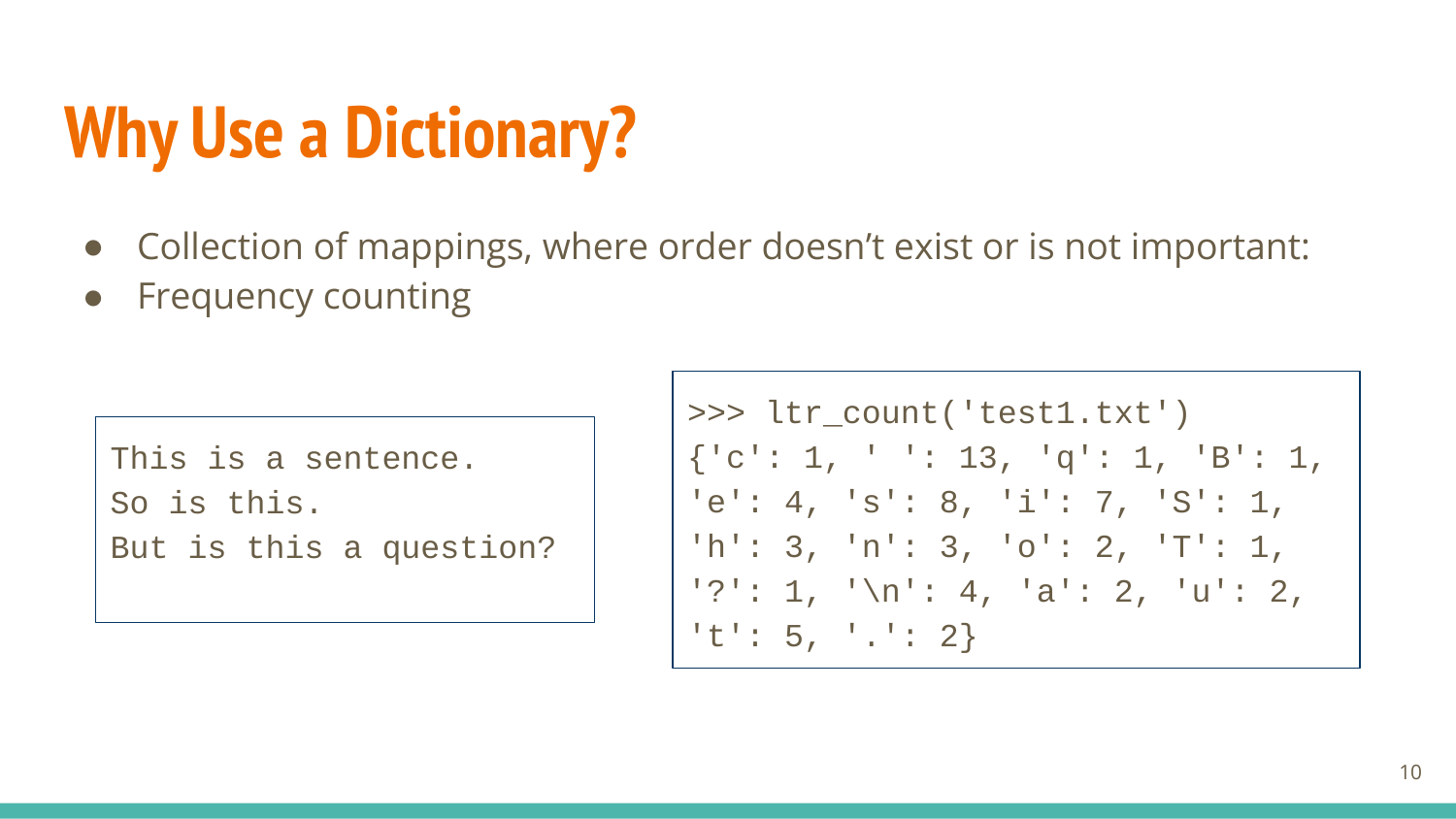

# Why Use a Dictionary?
Collection of mappings, where order doesn’t exist or is not important:
Frequency counting

>>> ltr_count('test1.txt')
{'c': 1, ' ': 13, 'q': 1, 'B': 1, 'e': 4, 's': 8, 'i': 7, 'S': 1, 'h': 3, 'n': 3, 'o': 2, 'T': 1, '?': 1, '\n': 4, 'a': 2, 'u': 2, 't': 5, '.': 2}

This is a sentence.
So is this.
But is this a question?

10